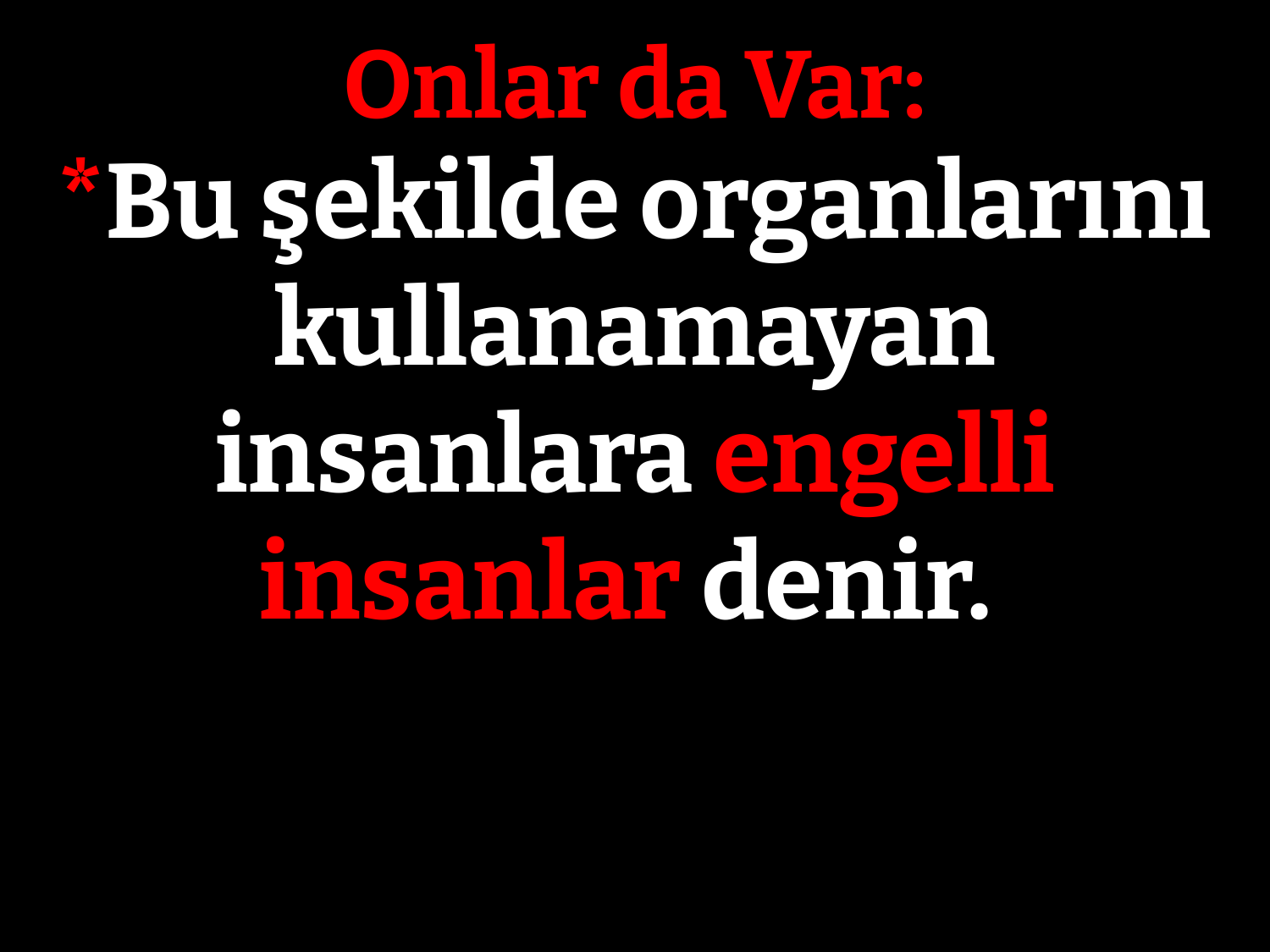

Onlar da Var:
*Bu şekilde organlarını kullanamayan insanlara engelli insanlar denir.
#